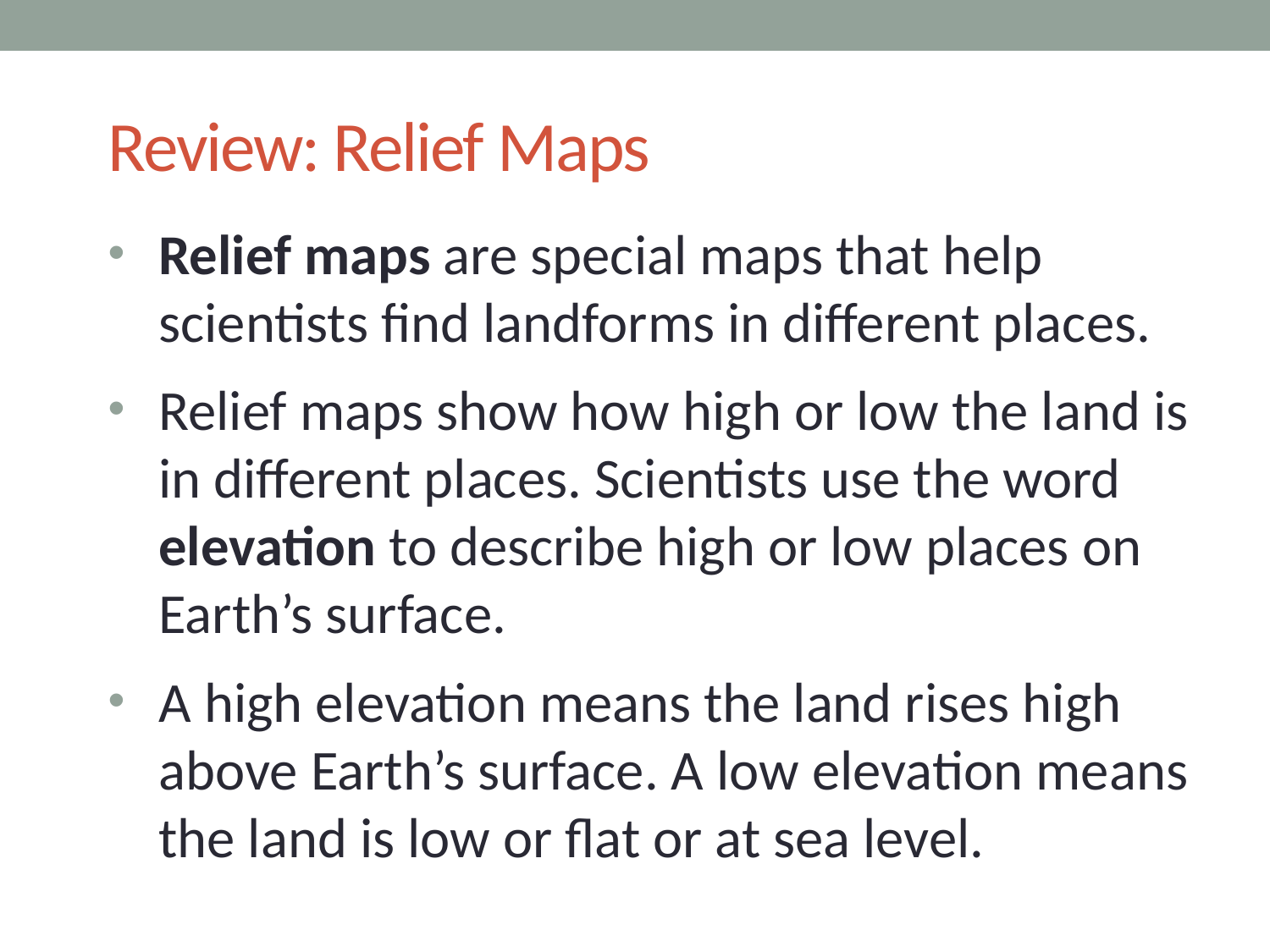

# Review: Relief Maps
Relief maps are special maps that help scientists find landforms in different places.
Relief maps show how high or low the land is in different places. Scientists use the word elevation to describe high or low places on Earth’s surface.
A high elevation means the land rises high above Earth’s surface. A low elevation means the land is low or flat or at sea level.